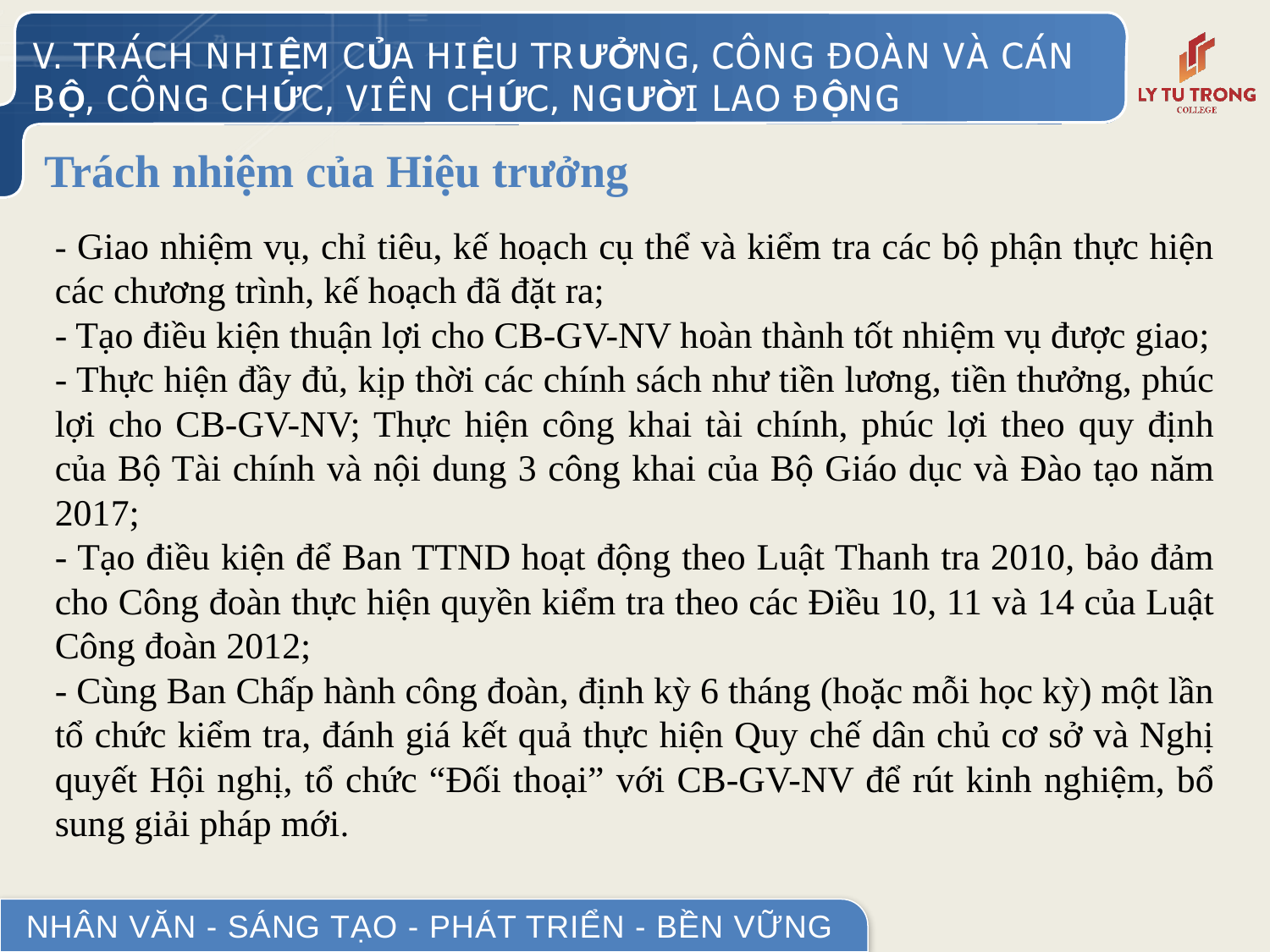

V. TRÁCH NHIỆM CỦA HIỆU TRƯỞNG, CÔNG ĐOÀN VÀ CÁN BỘ, CÔNG CHỨC, VIÊN CHỨC, NGƯỜI LAO ĐỘNG
# Trách nhiệm của Hiệu trưởng
- Giao nhiệm vụ, chỉ tiêu, kế hoạch cụ thể và kiểm tra các bộ phận thực hiện các chương trình, kế hoạch đã đặt ra;
- Tạo điều kiện thuận lợi cho CB-GV-NV hoàn thành tốt nhiệm vụ được giao;
- Thực hiện đầy đủ, kịp thời các chính sách như tiền lương, tiền thưởng, phúc lợi cho CB-GV-NV; Thực hiện công khai tài chính, phúc lợi theo quy định của Bộ Tài chính và nội dung 3 công khai của Bộ Giáo dục và Đào tạo năm 2017;
- Tạo điều kiện để Ban TTND hoạt động theo Luật Thanh tra 2010, bảo đảm cho Công đoàn thực hiện quyền kiểm tra theo các Điều 10, 11 và 14 của Luật Công đoàn 2012;
- Cùng Ban Chấp hành công đoàn, định kỳ 6 tháng (hoặc mỗi học kỳ) một lần tổ chức kiểm tra, đánh giá kết quả thực hiện Quy chế dân chủ cơ sở và Nghị quyết Hội nghị, tổ chức “Đối thoại” với CB-GV-NV để rút kinh nghiệm, bổ sung giải pháp mới.